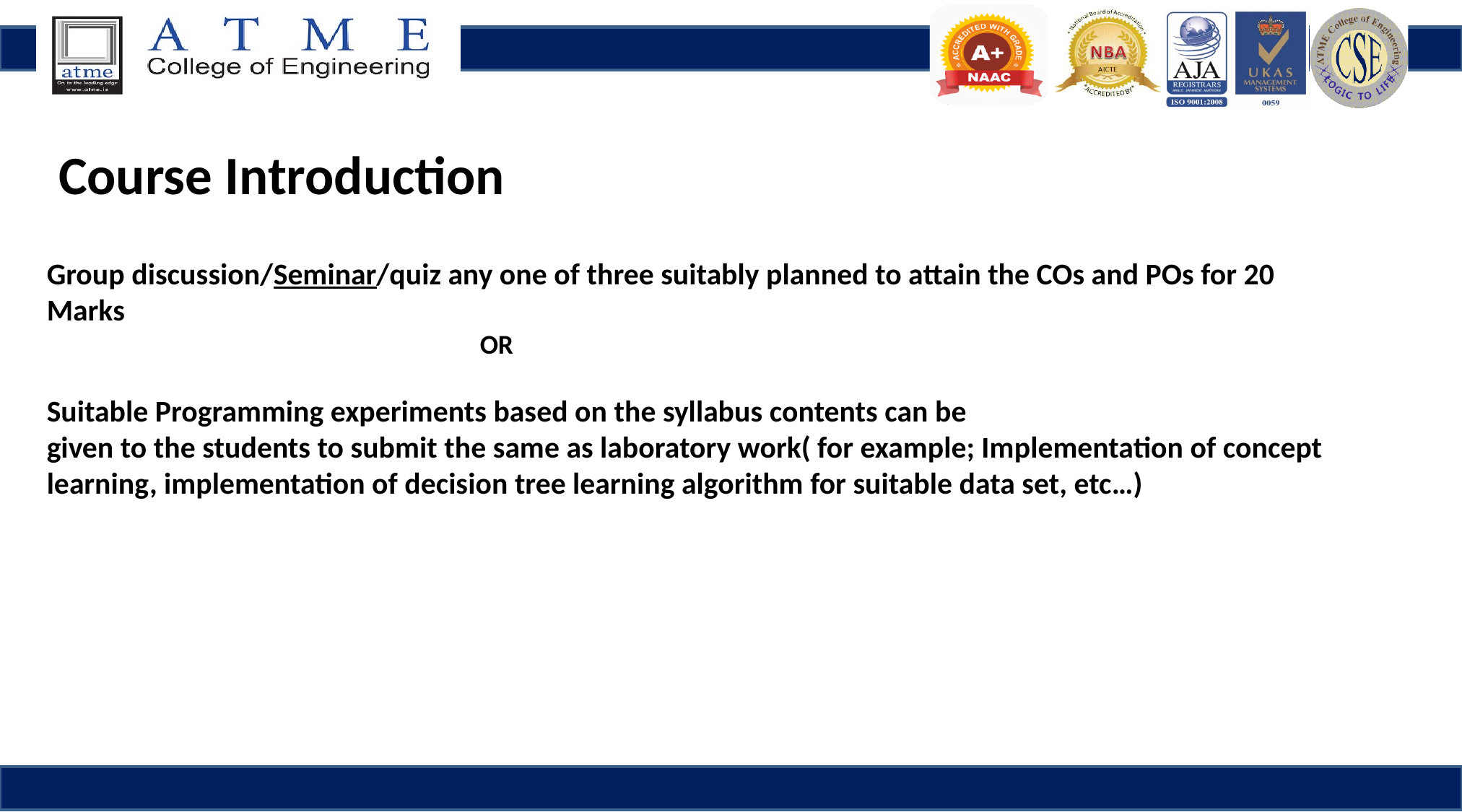

Course Introduction
Group discussion/Seminar/quiz any one of three suitably planned to attain the COs and POs for 20 Marks
				OR

Suitable Programming experiments based on the syllabus contents can be
given to the students to submit the same as laboratory work( for example; Implementation of concept
learning, implementation of decision tree learning algorithm for suitable data set, etc…)